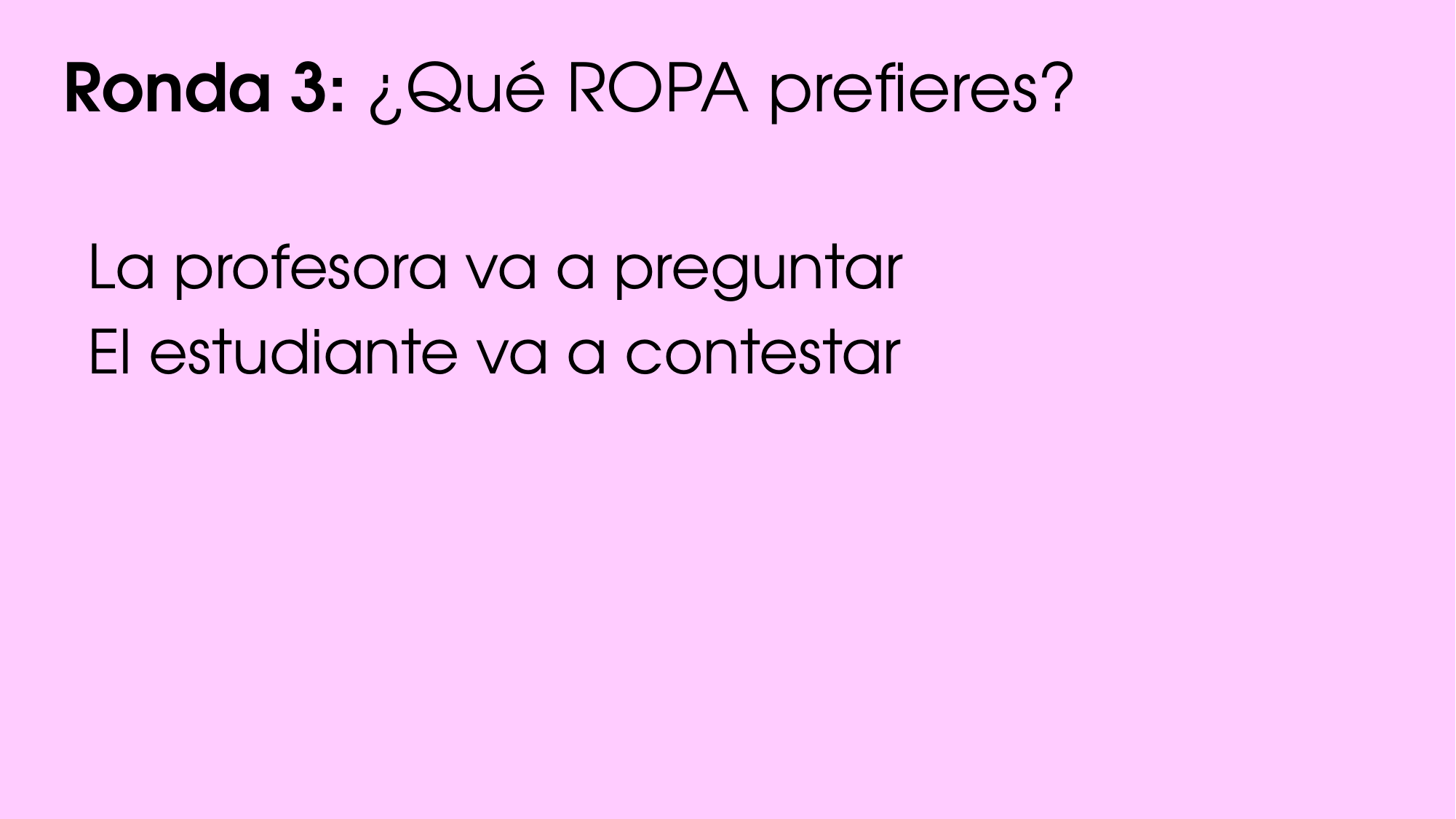

# Ronda 3: ¿Qué ROPA prefieres?
La profesora va a preguntar
El estudiante va a contestar